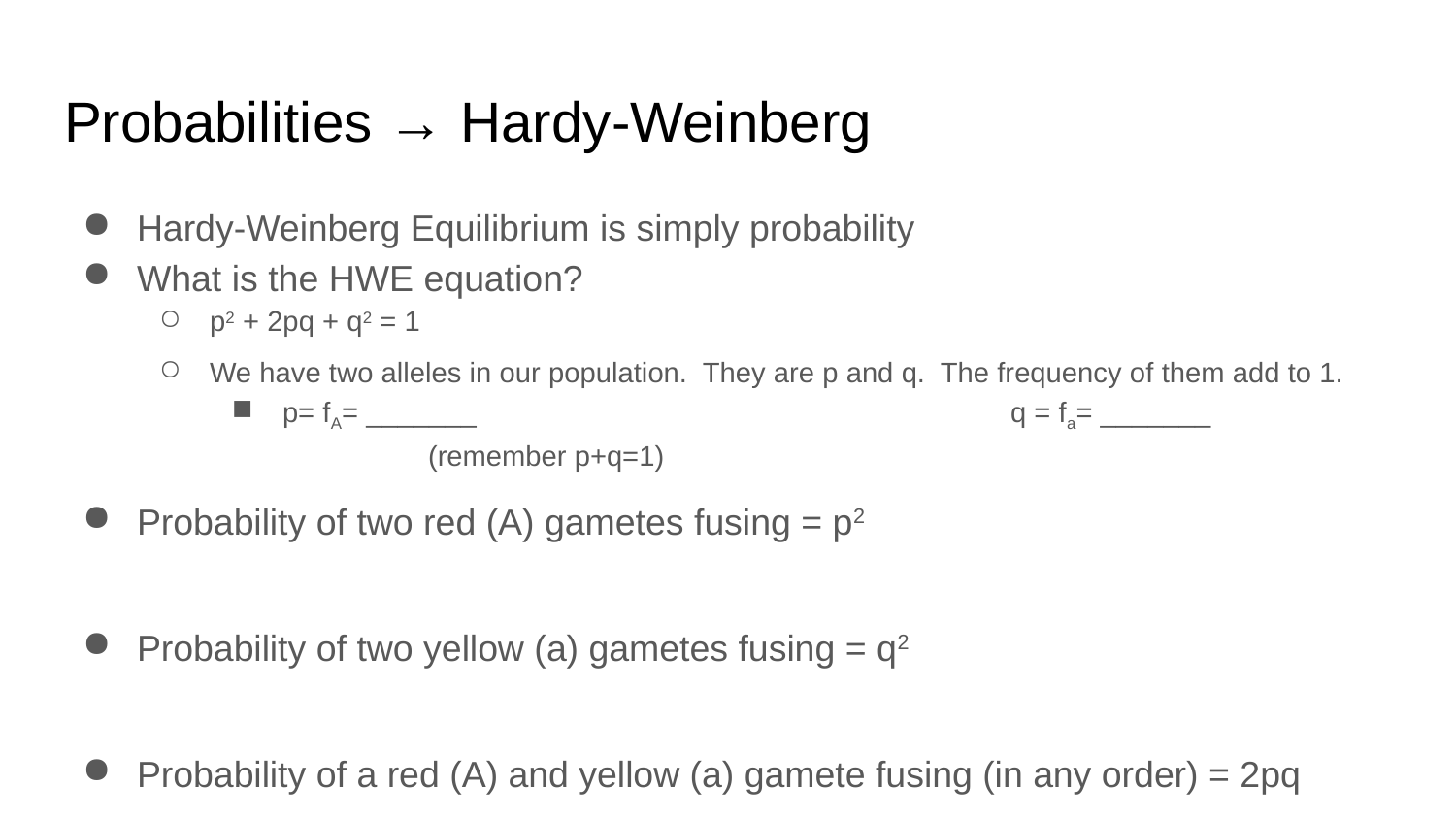

# Probabilities → Hardy-Weinberg
Hardy-Weinberg Equilibrium is simply probability
What is the HWE equation?
p2 + 2pq + q2 = 1
We have two alleles in our population.  They are p and q.  The frequency of them add to 1.
p= fA= _______				q = fa= _______		(remember p+q=1)
Probability of two red (A) gametes fusing = p2

Probability of two yellow (a) gametes fusing = q2

Probability of a red (A) and yellow (a) gamete fusing (in any order) = 2pq